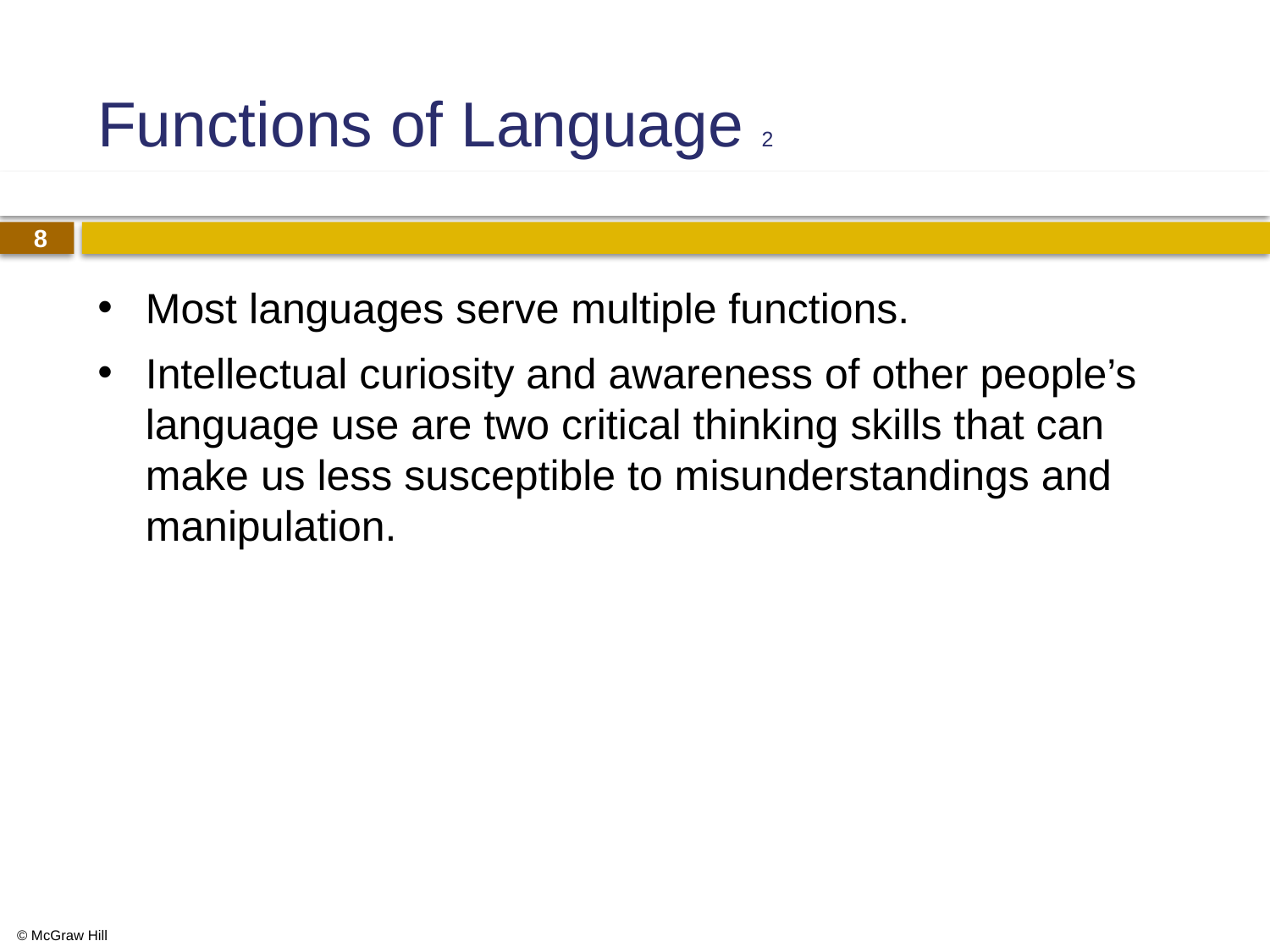

# Functions of Language 2
Most languages serve multiple functions.
Intellectual curiosity and awareness of other people’s language use are two critical thinking skills that can make us less susceptible to misunderstandings and manipulation.